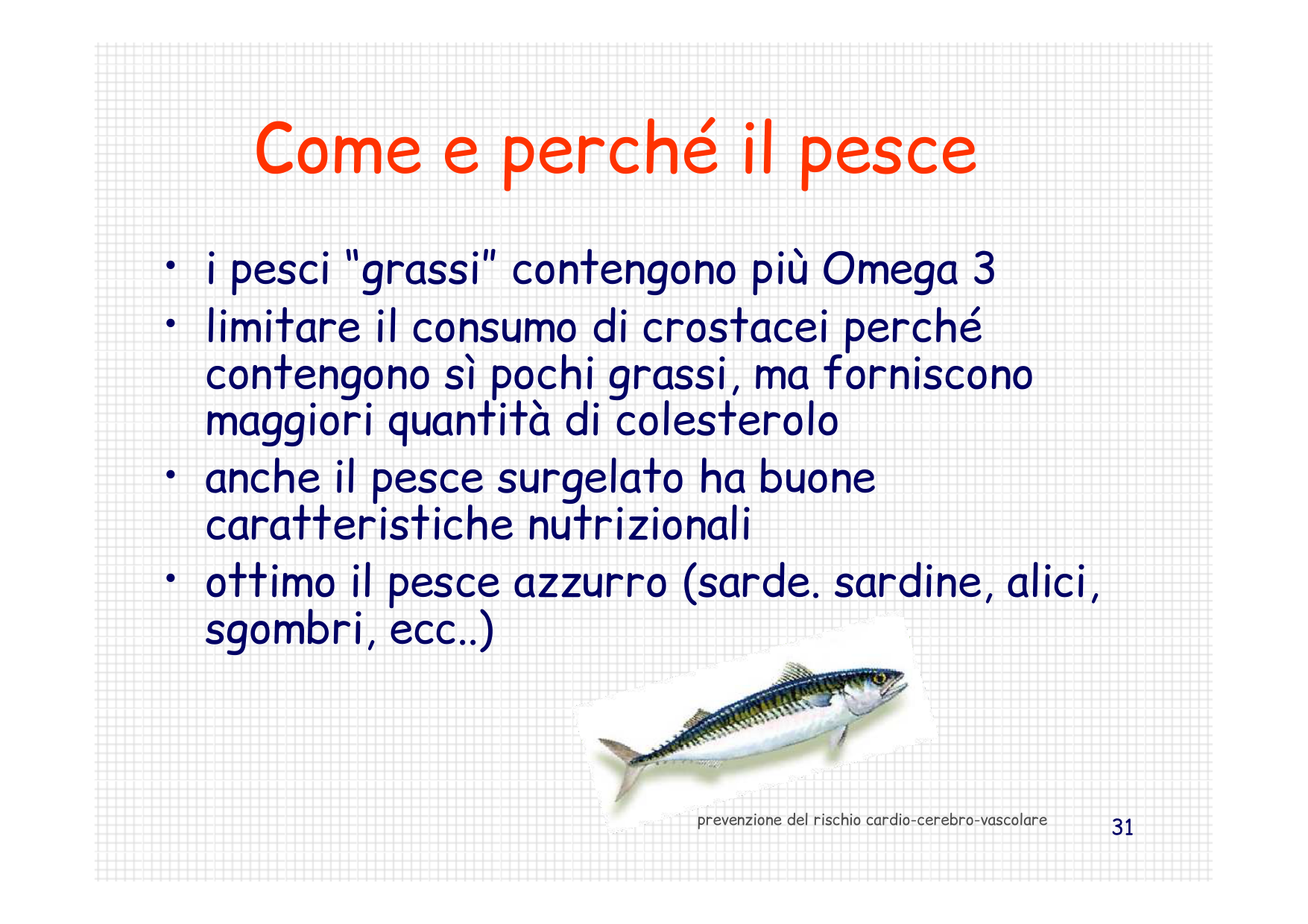

# Come e perché il pesce
i pesci “grassi” contengono più Omega 3
limitare il consumo di crostacei perché contengono sì pochi grassi, ma forniscono maggiori quantità di colesterolo
anche il pesce surgelato ha buone caratteristiche nutrizionali
ottimo il pesce azzurro (sarde. sardine, alici, sgombri, ecc..)

prevenzione del rischio cardio-cerebro-vascolare
31